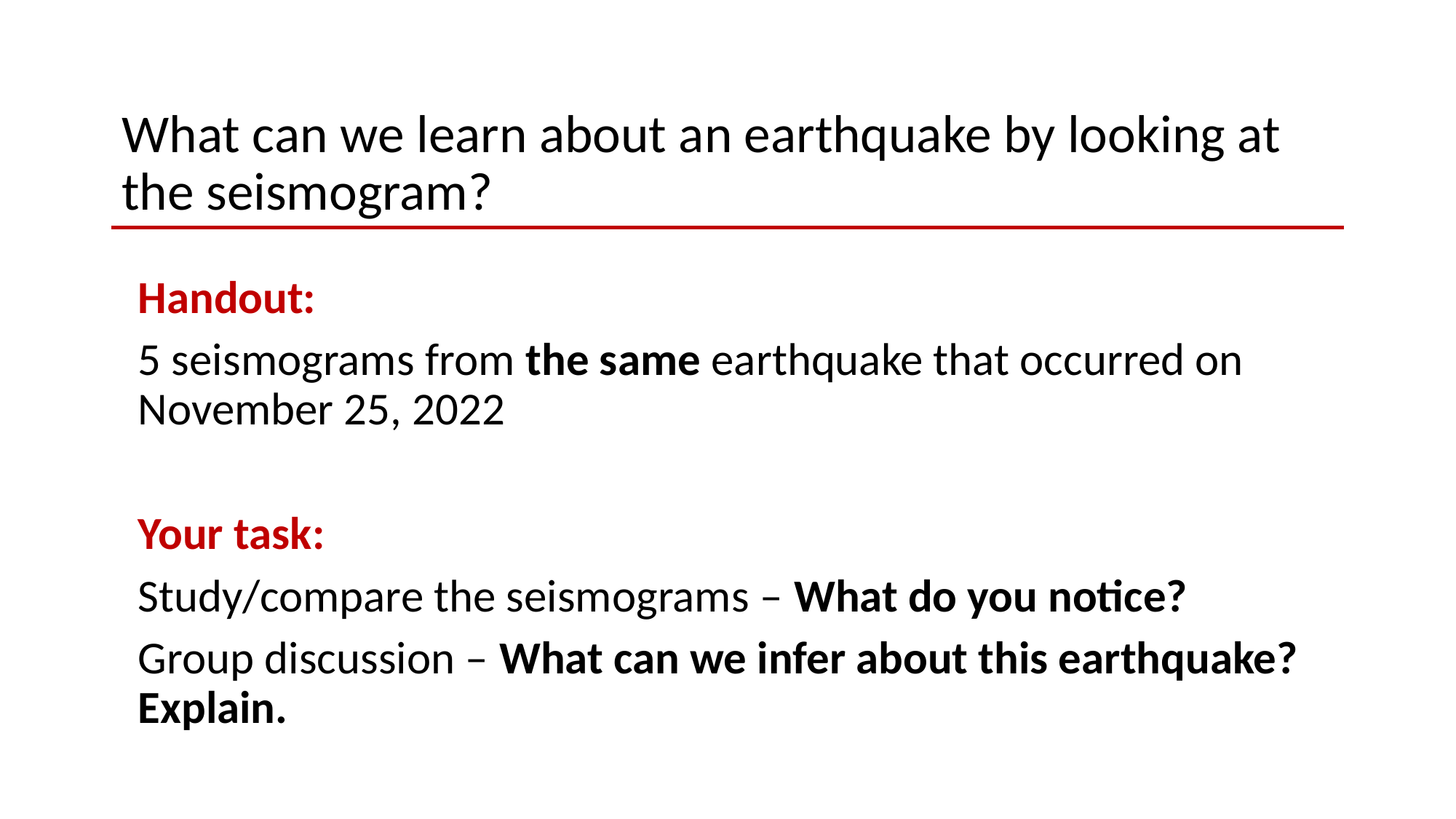

What can we learn about an earthquake by looking at the seismogram?
Handout:
5 seismograms from the same earthquake that occurred on November 25, 2022

Your task:
Study/compare the seismograms – What do you notice?
Group discussion – What can we infer about this earthquake?  Explain.